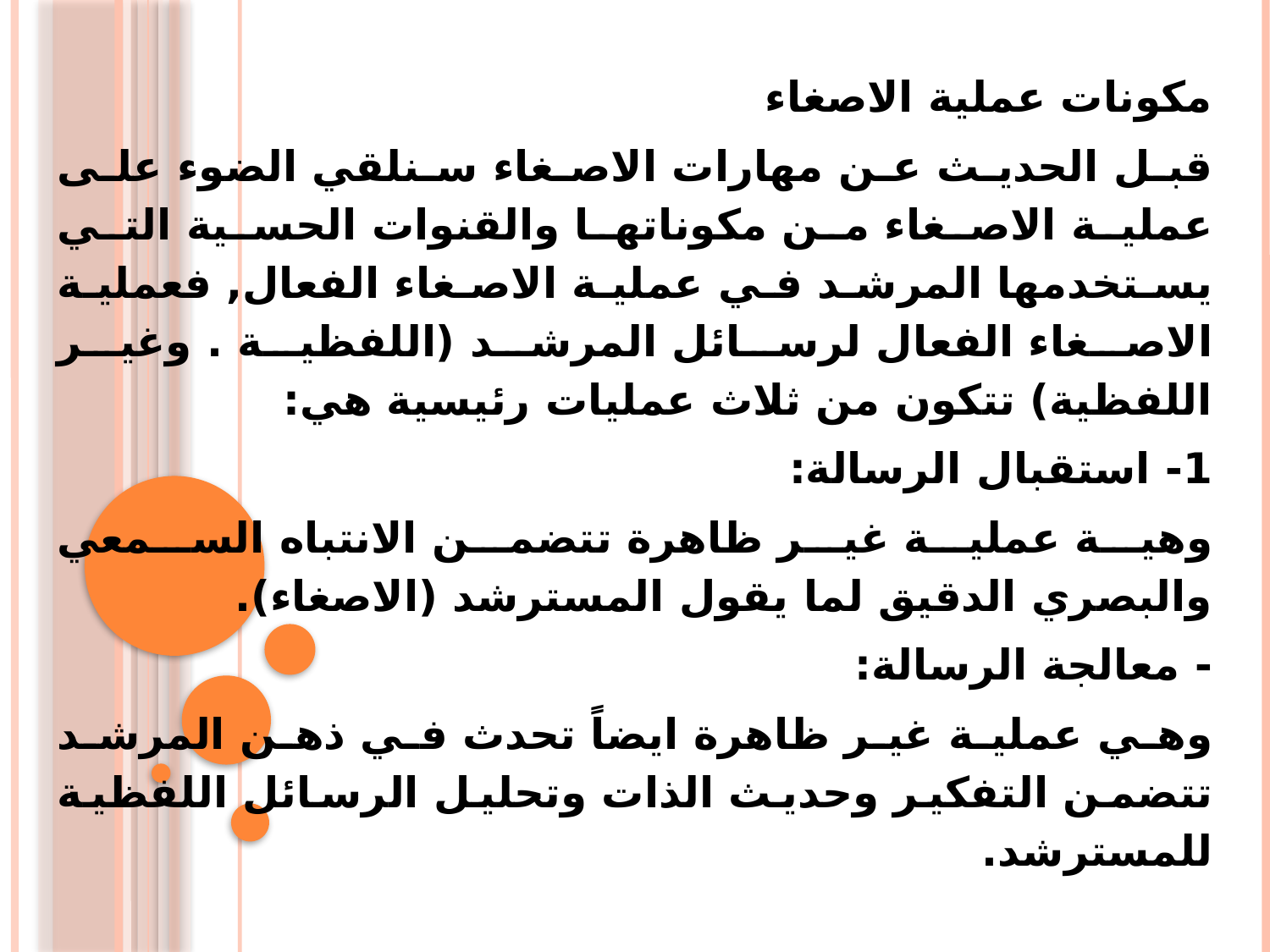

مكونات عملية الاصغاء
قبل الحديث عن مهارات الاصغاء سنلقي الضوء على عملية الاصغاء من مكوناتها والقنوات الحسية التي يستخدمها المرشد في عملية الاصغاء الفعال, فعملية الاصغاء الفعال لرسائل المرشد (اللفظية . وغير اللفظية) تتكون من ثلاث عمليات رئيسية هي:
1- استقبال الرسالة:
وهية عملية غير ظاهرة تتضمن الانتباه السمعي والبصري الدقيق لما يقول المسترشد (الاصغاء).
- معالجة الرسالة:
وهي عملية غير ظاهرة ايضاً تحدث في ذهن المرشد تتضمن التفكير وحديث الذات وتحليل الرسائل اللفظية للمسترشد.